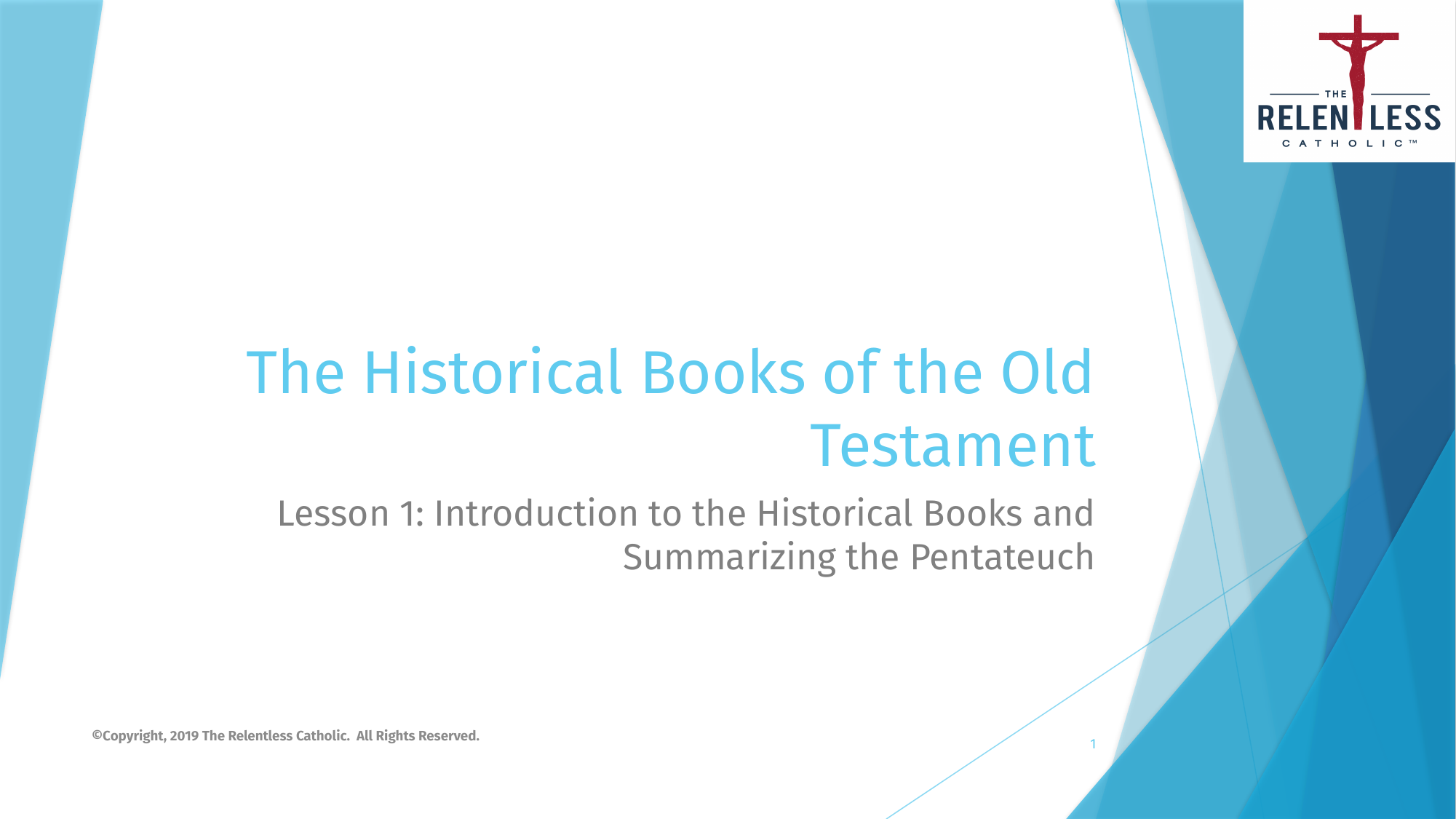

# The Historical Books of the Old Testament
Lesson 1: Introduction to the Historical Books and Summarizing the Pentateuch
©Copyright, 2019 The Relentless Catholic.  All Rights Reserved.

1